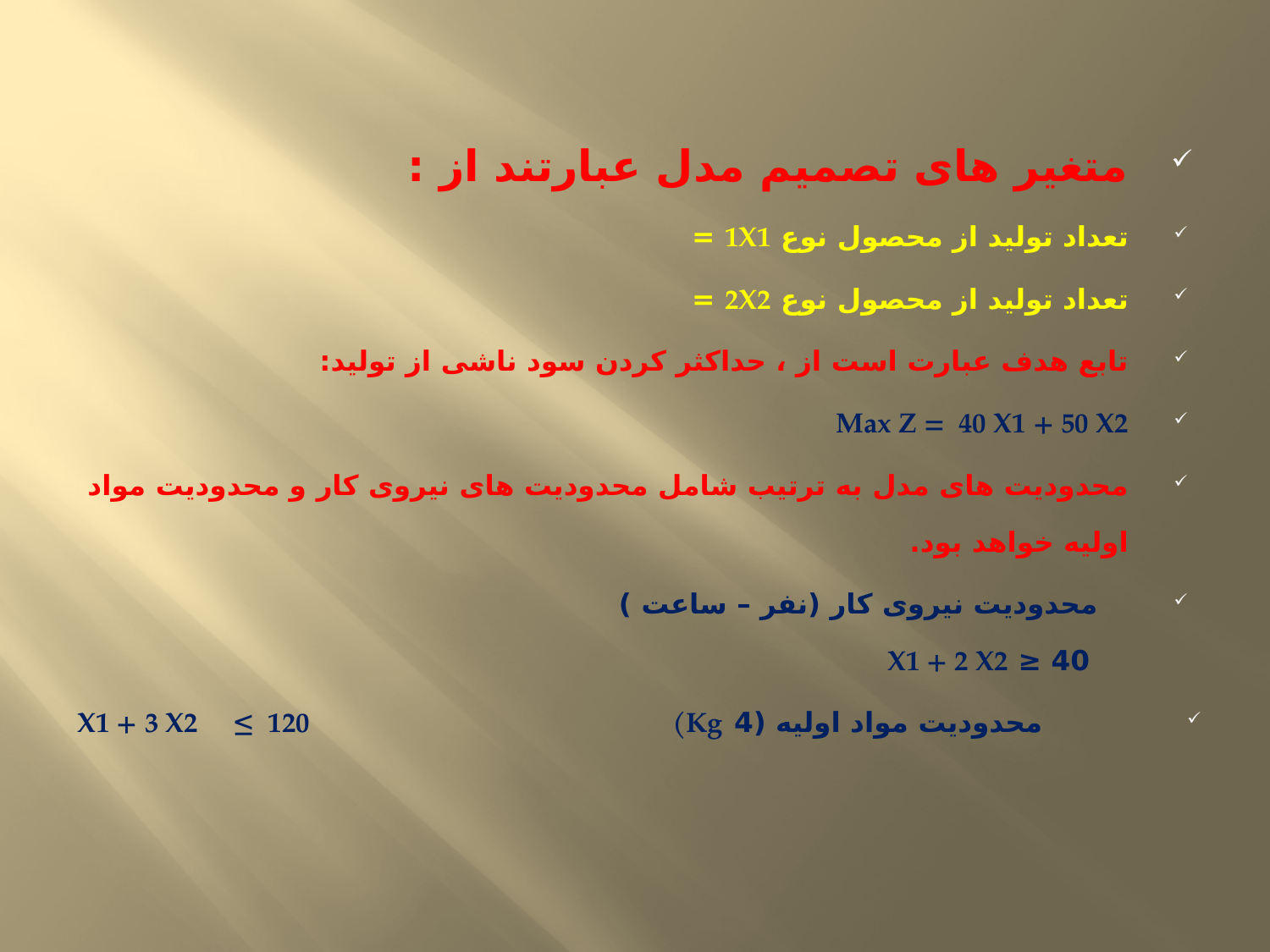

متغیر های تصمیم مدل عبارتند از :
تعداد تولید از محصول نوع 1X1 =
تعداد تولید از محصول نوع 2X2 =
تابع هدف عبارت است از ، حداکثر کردن سود ناشی از تولید:
Max Z =  40 X1 + 50 X2
محدودیت های مدل به ترتیب شامل محدودیت های نیروی کار و محدودیت مواد اولیه خواهد بود.
   محدودیت نیروی کار (نفر – ساعت )                                                            40 ≤ X1 + 2 X2
محدودیت مواد اولیه (4 X1 + 3 X2     ≤  120                                                    (Kg